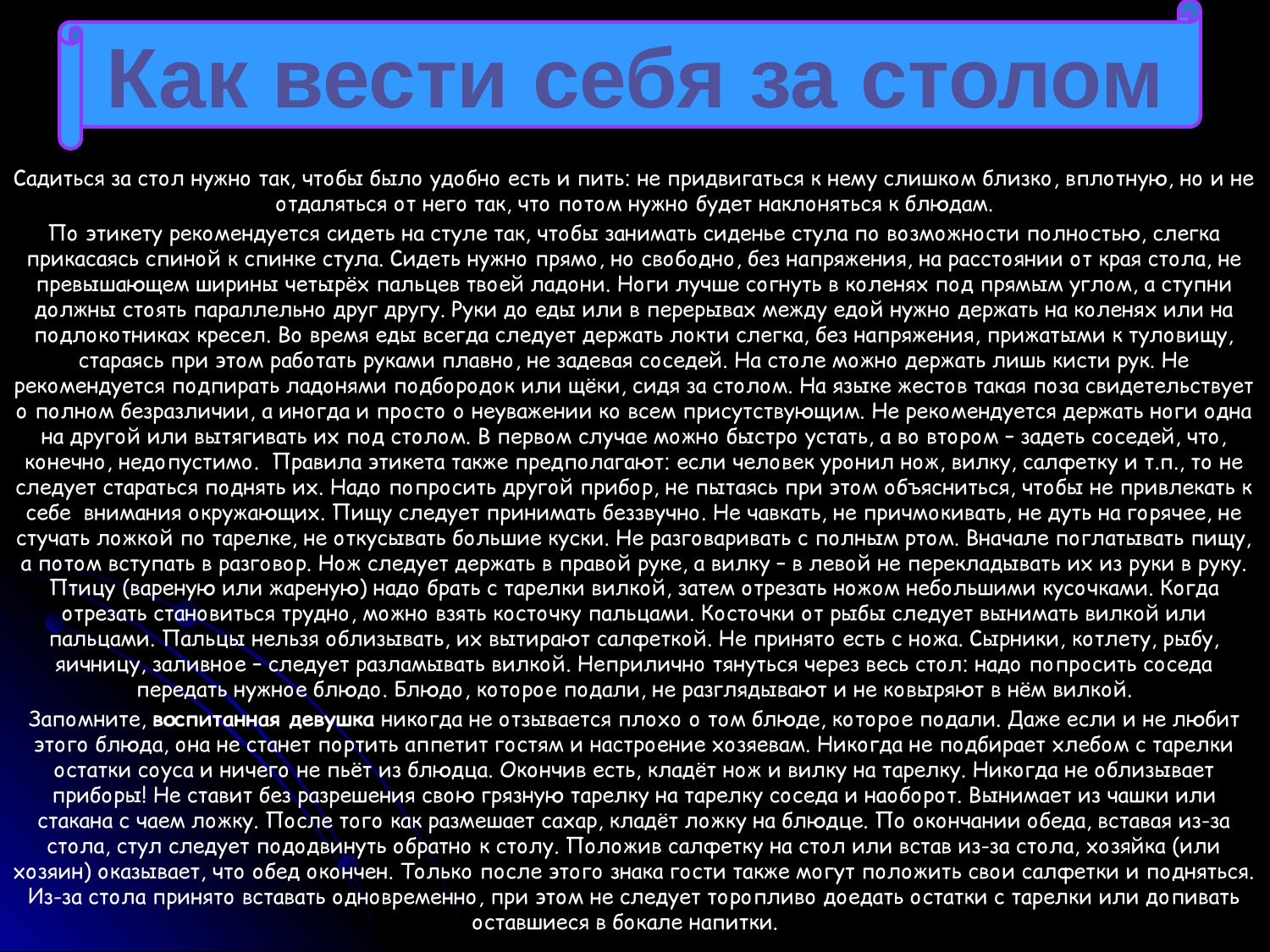

Как вести себя за столом
Садиться за стол нужно так, чтобы было удобно есть и пить: не придвигаться к нему слишком близко, вплотную, но и не отдаляться от него так, что потом нужно будет наклоняться к блюдам.
По этикету рекомендуется сидеть на стуле так, чтобы занимать сиденье стула по возможности полностью, слегка прикасаясь спиной к спинке стула. Сидеть нужно прямо, но свободно, без напряжения, на расстоянии от края стола, не превышающем ширины четырёх пальцев твоей ладони. Ноги лучше согнуть в коленях под прямым углом, а ступни должны стоять параллельно друг другу. Руки до еды или в перерывах между едой нужно держать на коленях или на подлокотниках кресел. Во время еды всегда следует держать локти слегка, без напряжения, прижатыми к туловищу, стараясь при этом работать руками плавно, не задевая соседей. На столе можно держать лишь кисти рук. Не рекомендуется подпирать ладонями подбородок или щёки, сидя за столом. На языке жестов такая поза свидетельствует о полном безразличии, а иногда и просто о неуважении ко всем присутствующим. Не рекомендуется держать ноги одна на другой или вытягивать их под столом. В первом случае можно быстро устать, а во втором – задеть соседей, что, конечно, недопустимо.  Правила этикета также предполагают: если человек уронил нож, вилку, салфетку и т.п., то не следует стараться поднять их. Надо попросить другой прибор, не пытаясь при этом объясниться, чтобы не привлекать к себе  внимания окружающих. Пищу следует принимать беззвучно. Не чавкать, не причмокивать, не дуть на горячее, не стучать ложкой по тарелке, не откусывать большие куски. Не разговаривать с полным ртом. Вначале поглатывать пищу, а потом вступать в разговор. Нож следует держать в правой руке, а вилку – в левой не перекладывать их из руки в руку. Птицу (вареную или жареную) надо брать с тарелки вилкой, затем отрезать ножом небольшими кусочками. Когда отрезать становиться трудно, можно взять косточку пальцами. Косточки от рыбы следует вынимать вилкой или пальцами. Пальцы нельзя облизывать, их вытирают салфеткой. Не принято есть с ножа. Сырники, котлету, рыбу, яичницу, заливное – следует разламывать вилкой. Неприлично тянуться через весь стол: надо попросить соседа передать нужное блюдо. Блюдо, которое подали, не разглядывают и не ковыряют в нём вилкой.
Запомните, воспитанная девушка никогда не отзывается плохо о том блюде, которое подали. Даже если и не любит этого блюда, она не станет портить аппетит гостям и настроение хозяевам. Никогда не подбирает хлебом с тарелки остатки соуса и ничего не пьёт из блюдца. Окончив есть, кладёт нож и вилку на тарелку. Никогда не облизывает приборы! Не ставит без разрешения свою грязную тарелку на тарелку соседа и наоборот. Вынимает из чашки или стакана с чаем ложку. После того как размешает сахар, кладёт ложку на блюдце. По окончании обеда, вставая из-за стола, стул следует пододвинуть обратно к столу. Положив салфетку на стол или встав из-за стола, хозяйка (или хозяин) оказывает, что обед окончен. Только после этого знака гости также могут положить свои салфетки и подняться. Из-за стола принято вставать одновременно, при этом не следует торопливо доедать остатки с тарелки или допивать оставшиеся в бокале напитки.